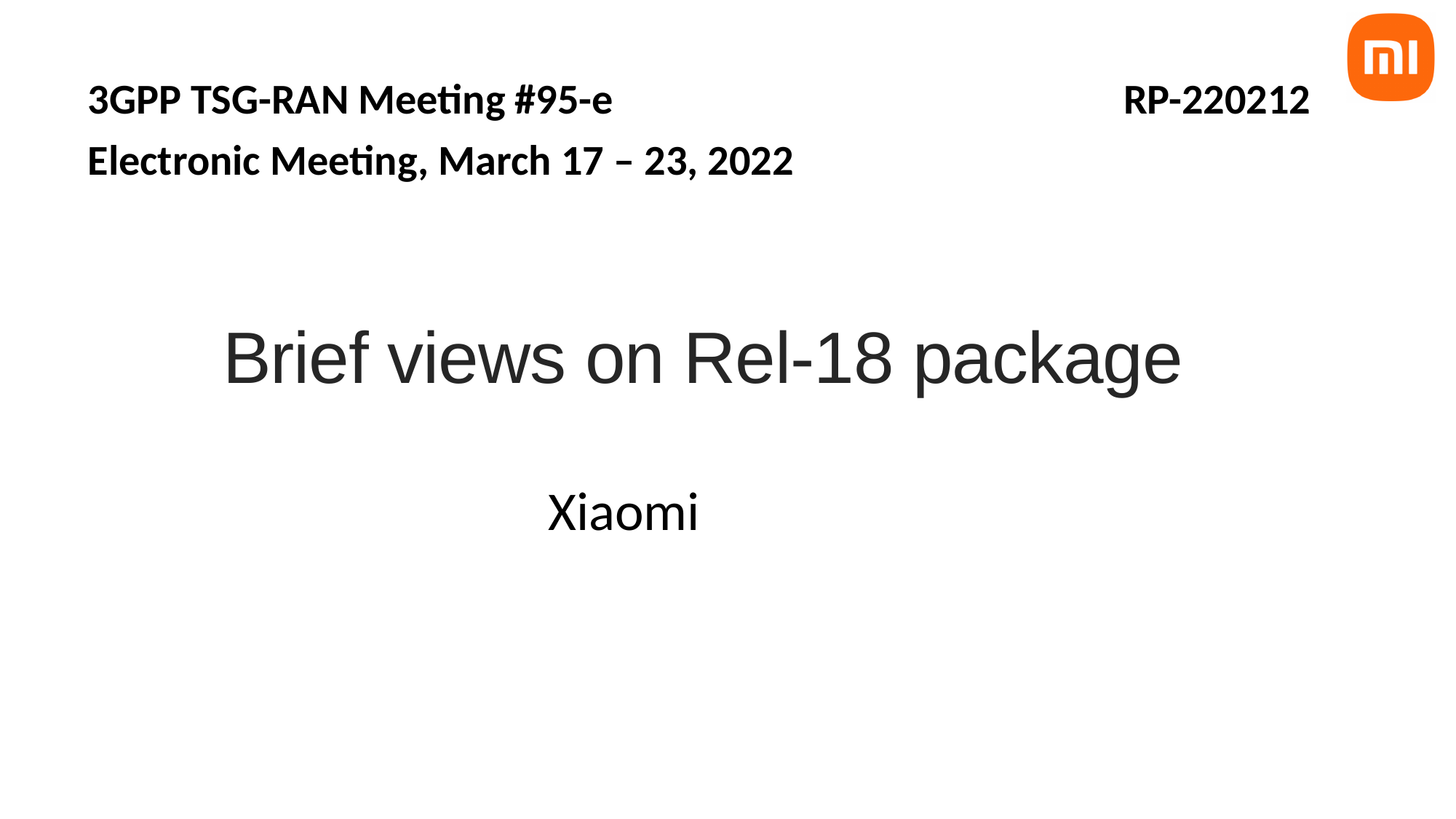

3GPP TSG-RAN Meeting #95-e                                                     RP-220212
Electronic Meeting, March 17 – 23, 2022
# Brief views on Rel-18 package
Xiaomi